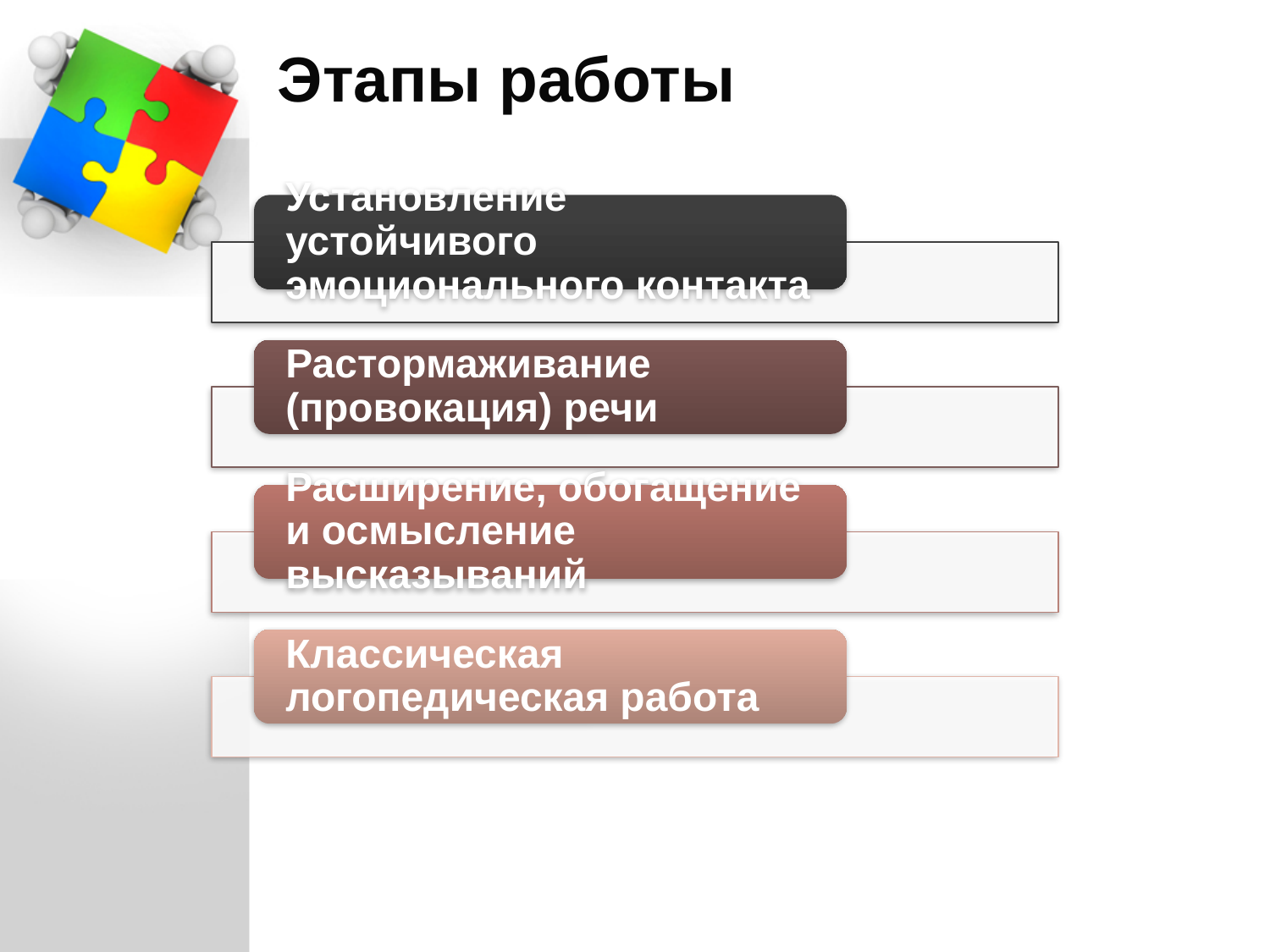

# Этапы работы
Установление устойчивого эмоционального контакта
Растормаживание (провокация) речи
Расширение, обогащение и осмысление высказываний
Классическая логопедическая работа